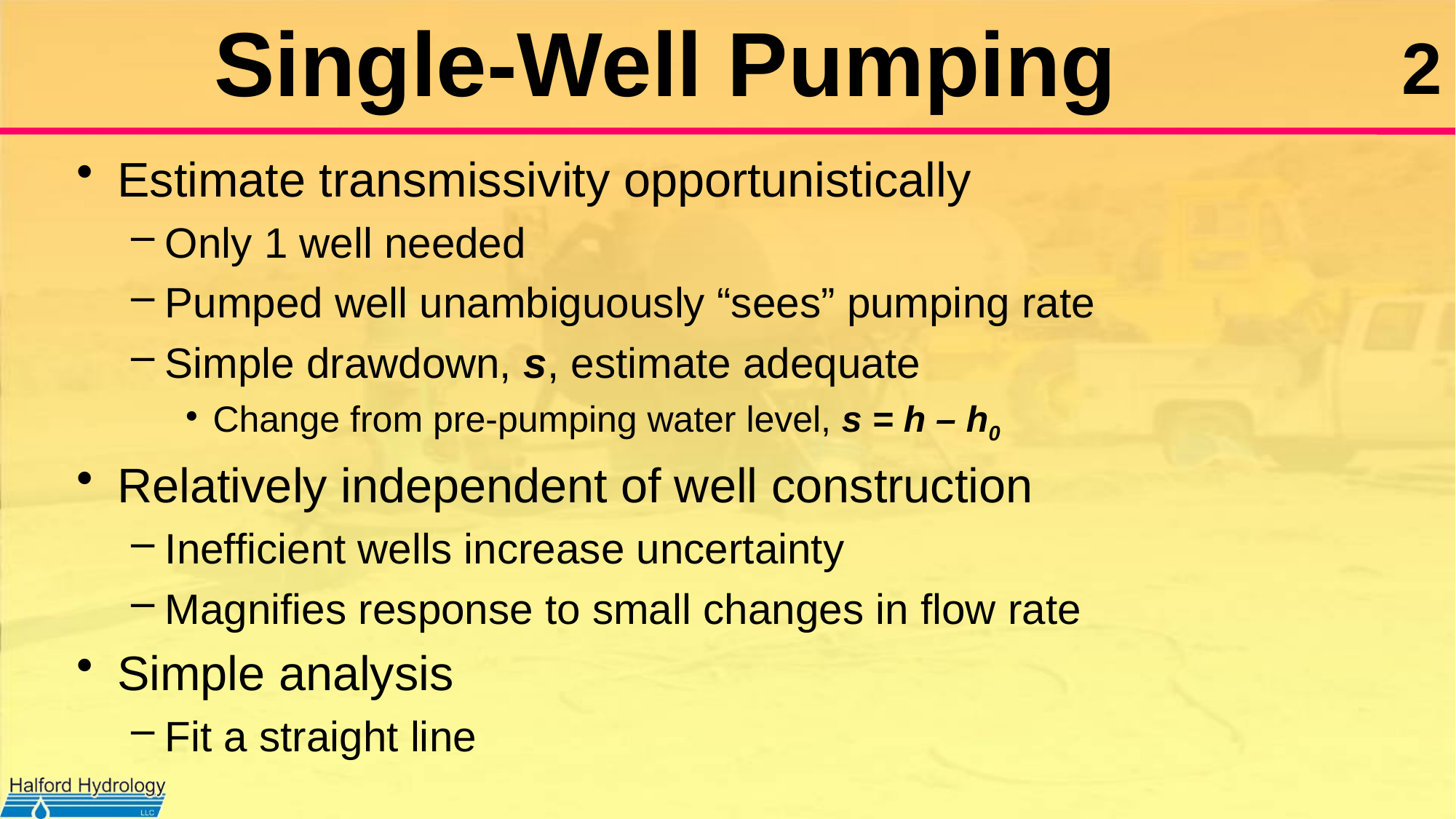

# Single-Well Pumping
Estimate transmissivity opportunistically
Only 1 well needed
Pumped well unambiguously “sees” pumping rate
Simple drawdown, s, estimate adequate
Change from pre-pumping water level, s = h – h0
Relatively independent of well construction
Inefficient wells increase uncertainty
Magnifies response to small changes in flow rate
Simple analysis
Fit a straight line